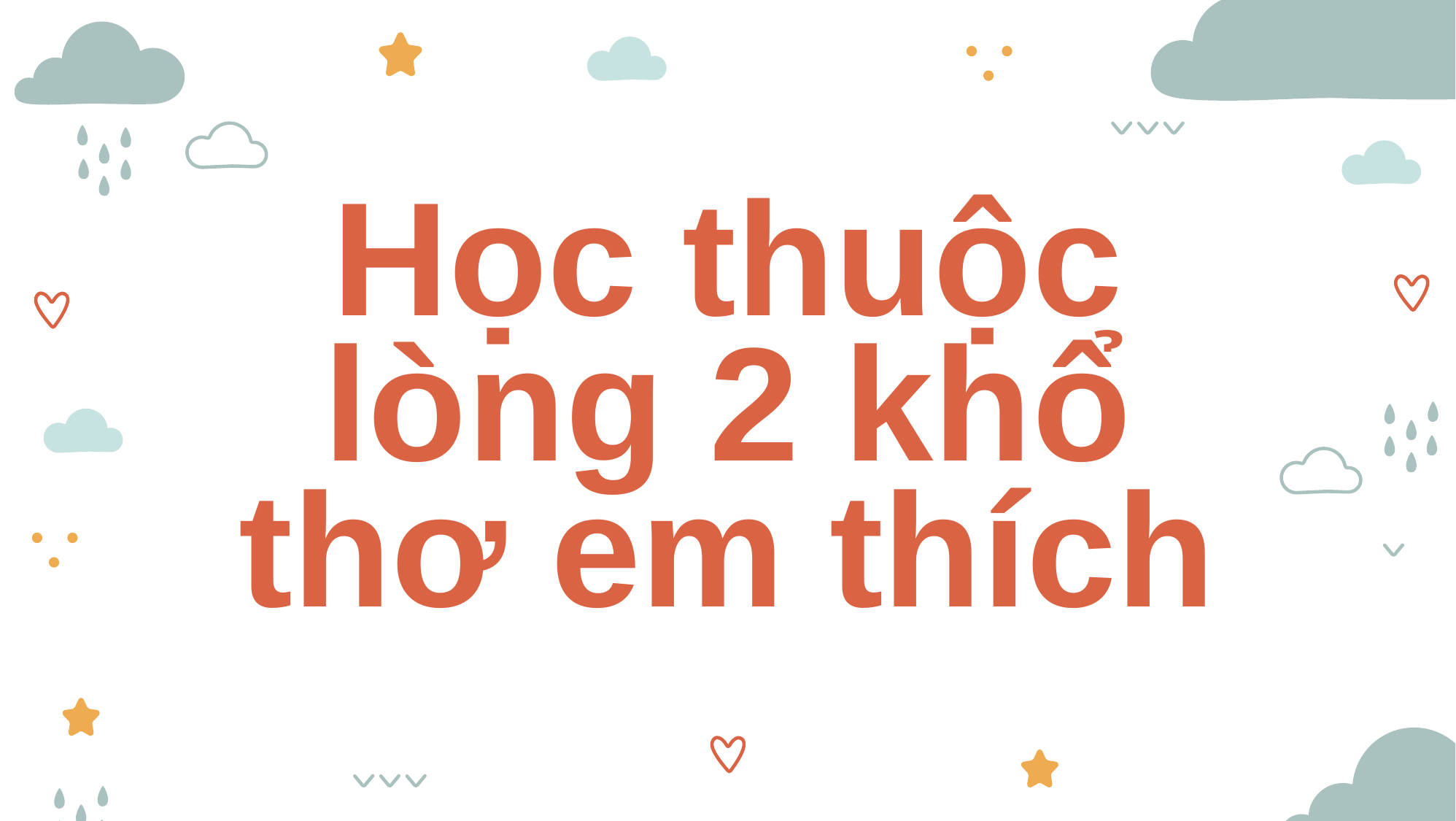

# Học thuộc lòng 2 khổ thơ em thích